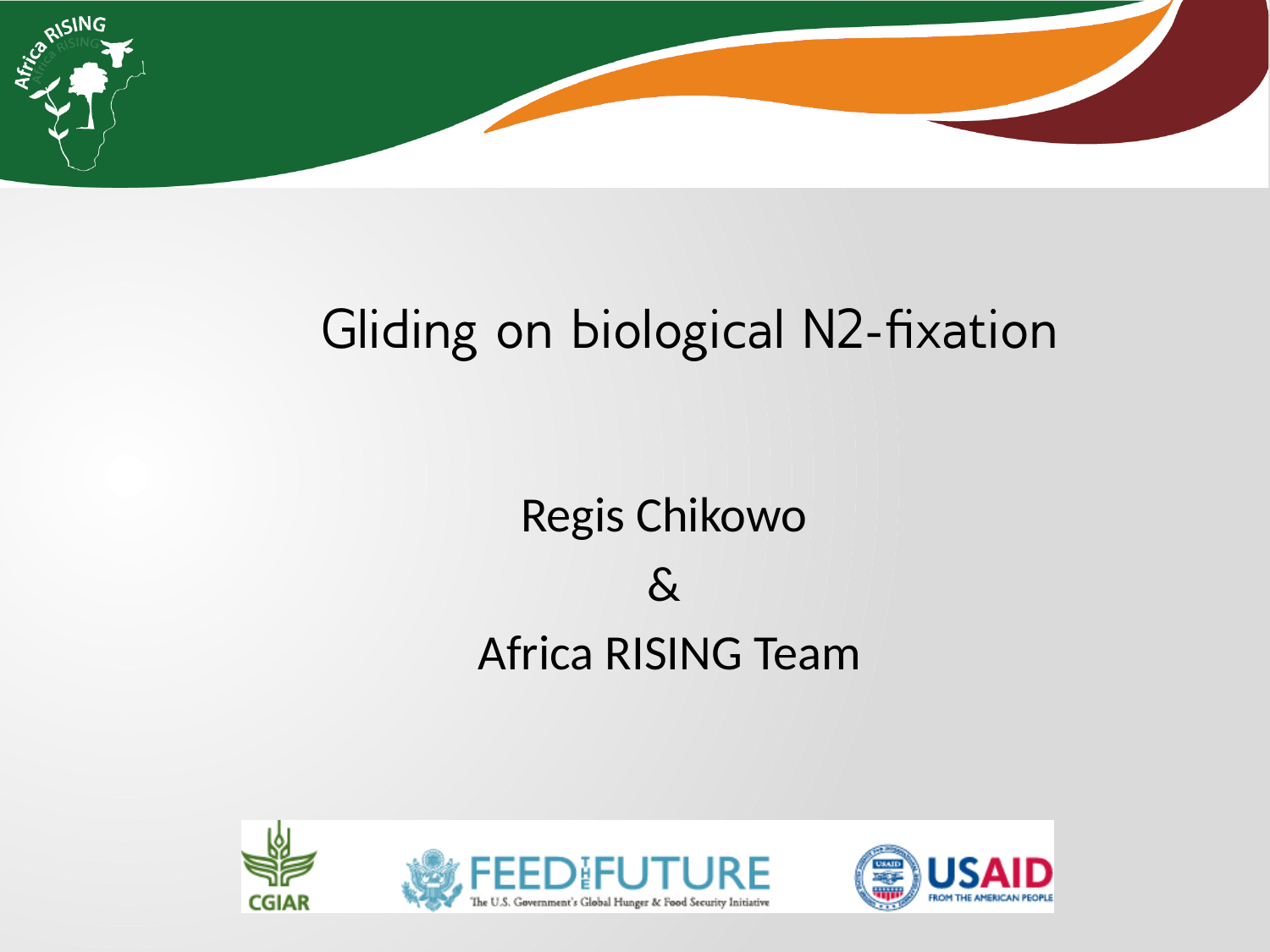

Gliding on biological N2-fixation

Regis Chikowo
&
Africa RISING Team